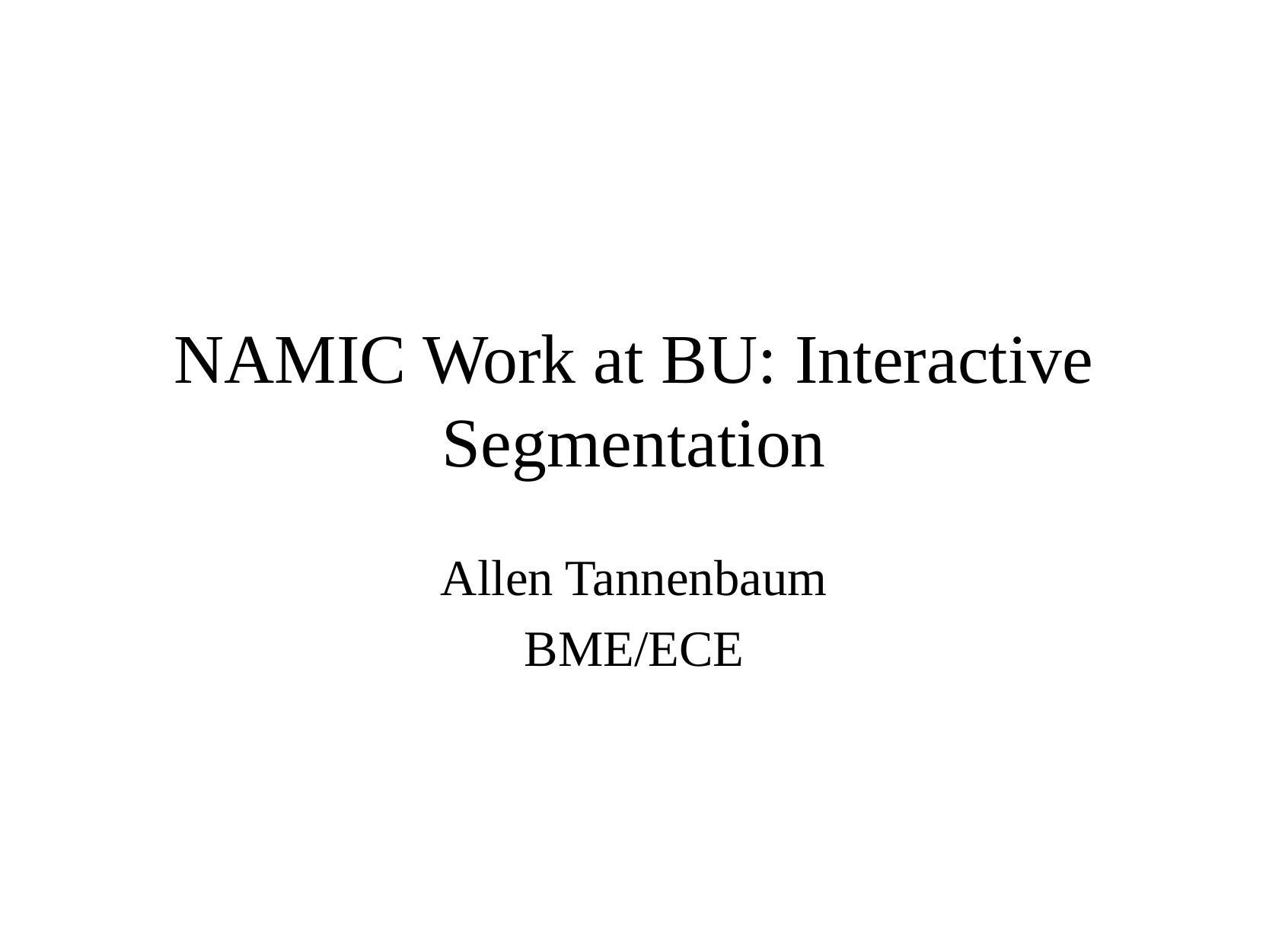

# NAMIC Work at BU: Interactive Segmentation
Allen Tannenbaum
BME/ECE